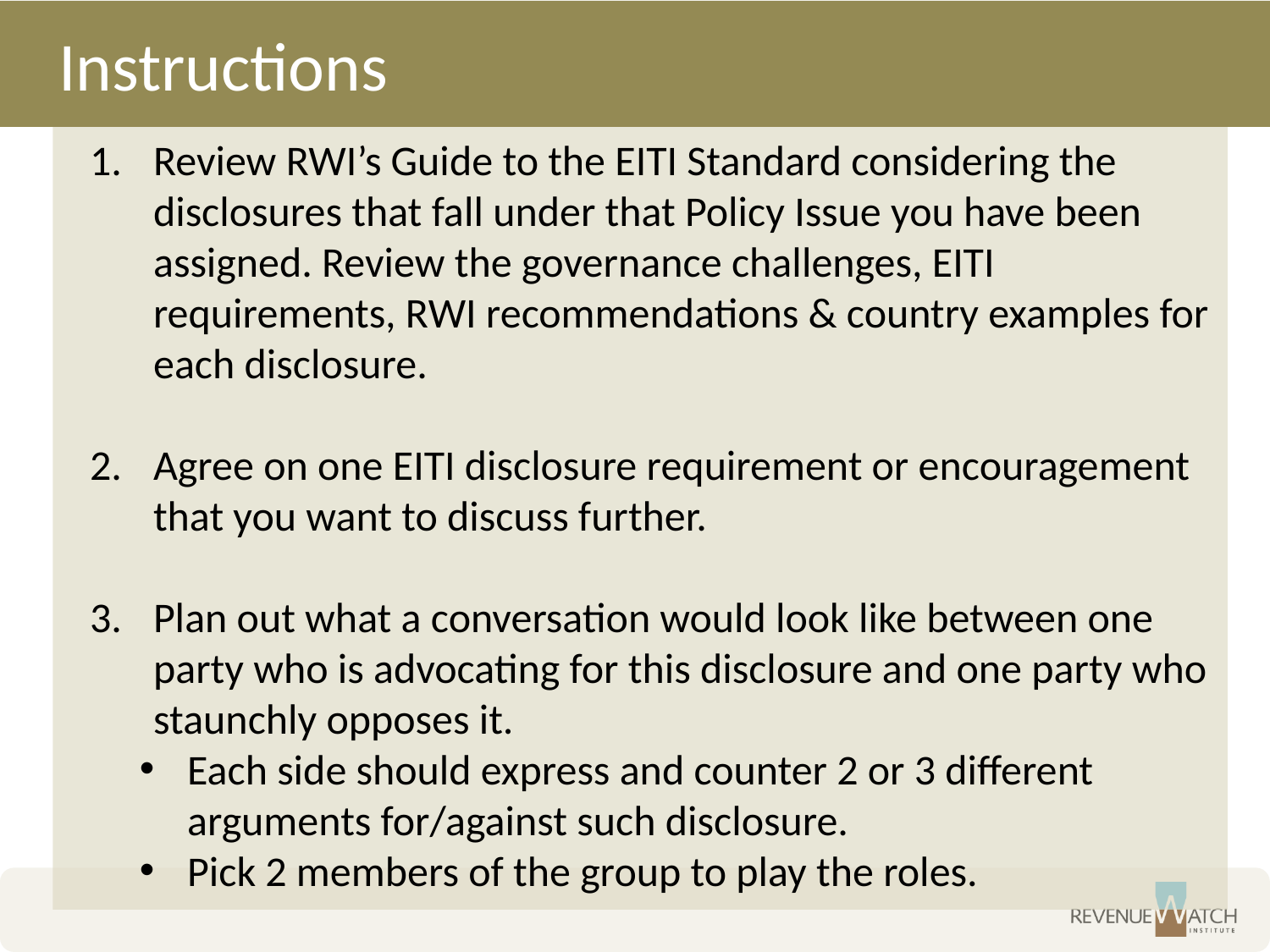

Instructions
Review RWI’s Guide to the EITI Standard considering the disclosures that fall under that Policy Issue you have been assigned. Review the governance challenges, EITI requirements, RWI recommendations & country examples for each disclosure.

Agree on one EITI disclosure requirement or encouragement that you want to discuss further.

Plan out what a conversation would look like between one party who is advocating for this disclosure and one party who staunchly opposes it.
Each side should express and counter 2 or 3 different arguments for/against such disclosure.
Pick 2 members of the group to play the roles.